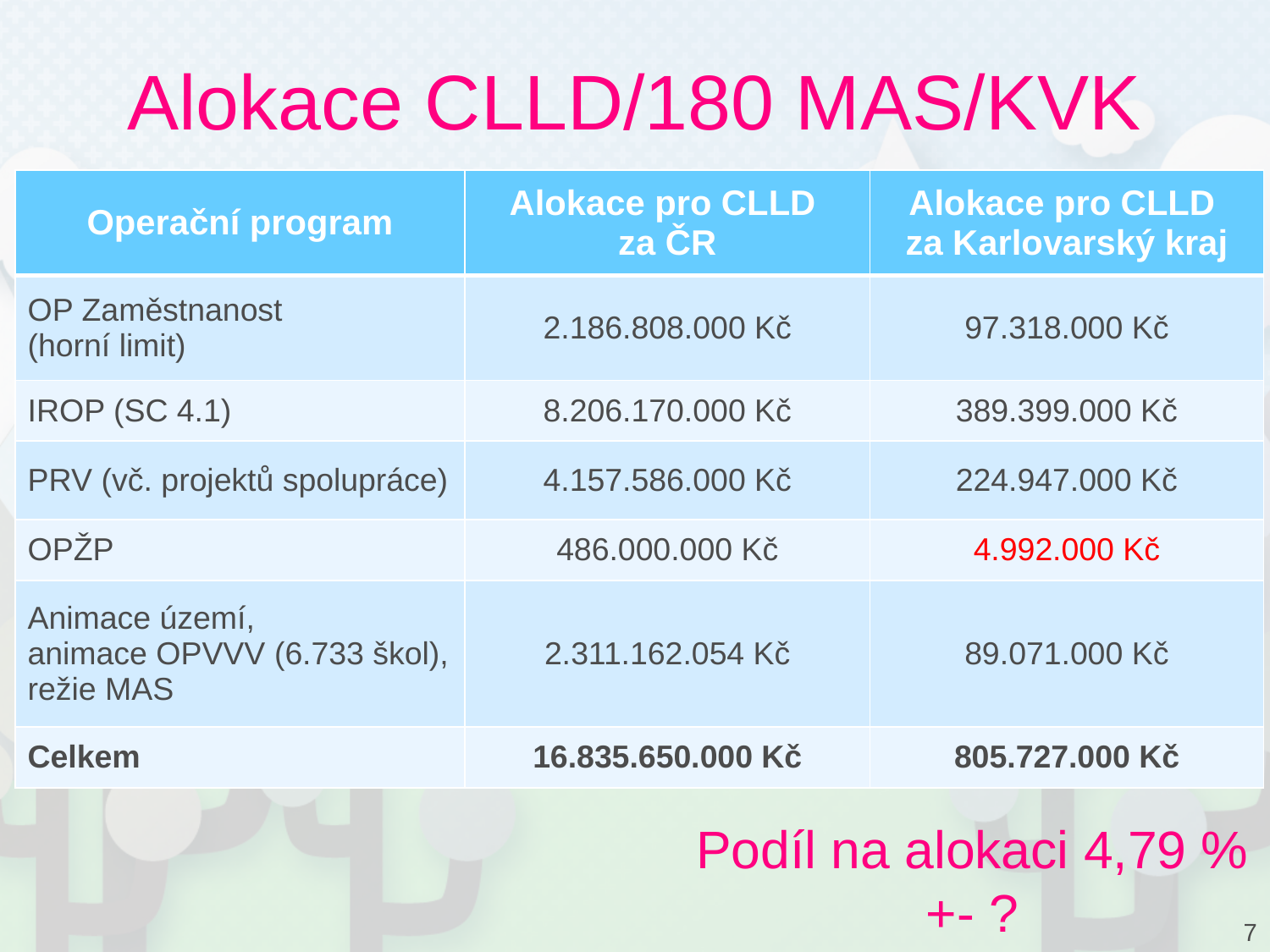

# Alokace CLLD/180 MAS/KVK

| Operační program | Alokace pro CLLD za ČR | Alokace pro CLLD za Karlovarský kraj |
| --- | --- | --- |
| OP Zaměstnanost (horní limit) | 2.186.808.000 Kč | 97.318.000 Kč |
| IROP (SC 4.1) | 8.206.170.000 Kč | 389.399.000 Kč |
| PRV (vč. projektů spolupráce) | 4.157.586.000 Kč | 224.947.000 Kč |
| OPŽP | 486.000.000 Kč | 4.992.000 Kč |
| Animace území, animace OPVVV (6.733 škol), režie MAS | 2.311.162.054 Kč | 89.071.000 Kč |
| Celkem | 16.835.650.000 Kč | 805.727.000 Kč |

Podíl na alokaci 4,79 % +- ?
7